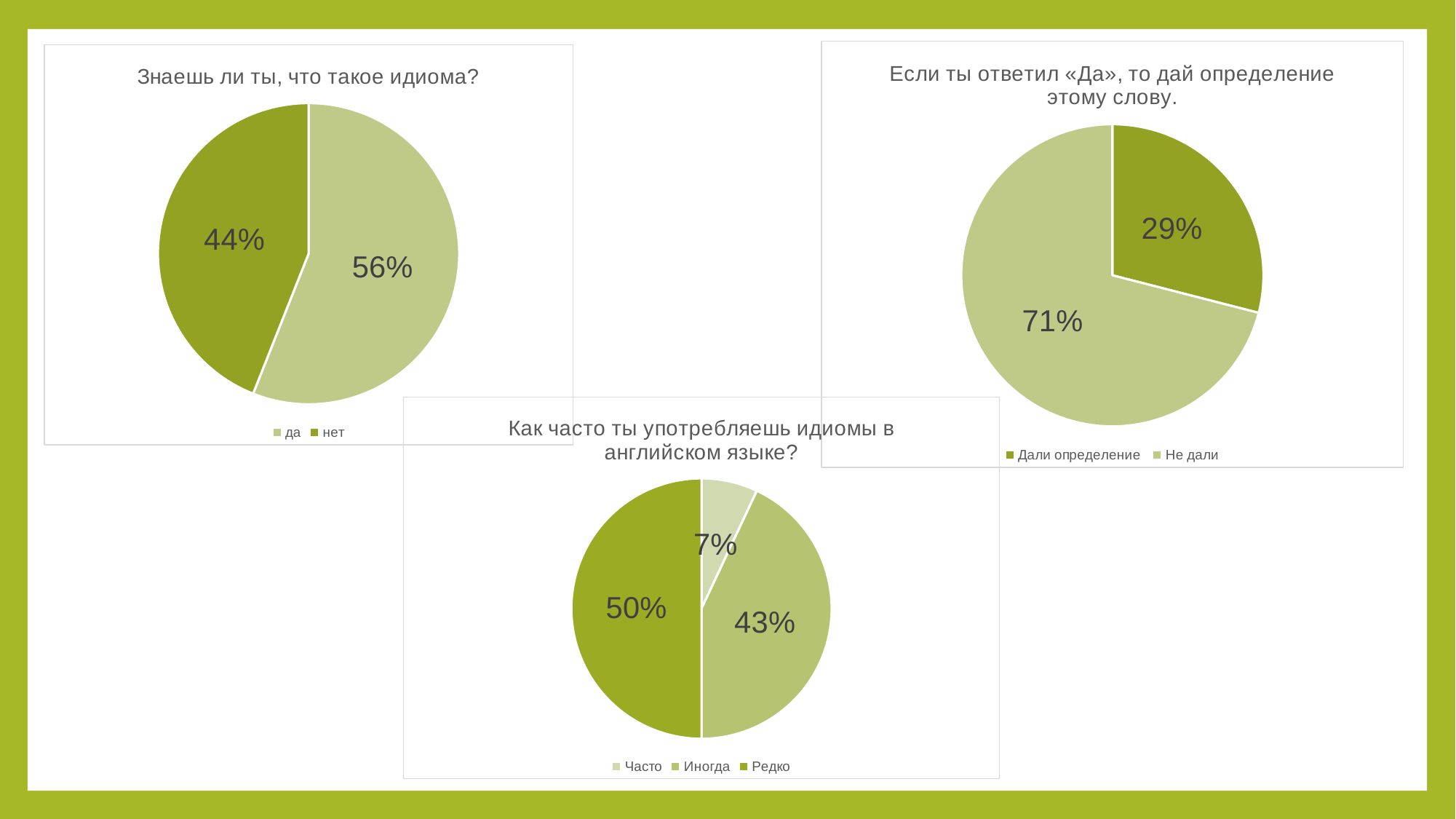

### Chart: Если ты ответил «Да», то дай определение этому слову.

| Category | Если ты ответил «Да», то дай определение этому слову |
|---|---|
| Дали определение  | 0.29000000000000004 |
| Не дали | 0.7100000000000001 |

### Chart: Знаешь ли ты, что такое идиома?

| Category | Варианты ответов |
|---|---|
| да | 0.56 |
| нет | 0.44000000000000006 |

### Chart:

| Category | Как часто ты употребляешь идиомы в английском языке? |
|---|---|
| Часто | 0.07000000000000002 |
| Иногда | 0.43000000000000005 |
| Редко | 0.5 |